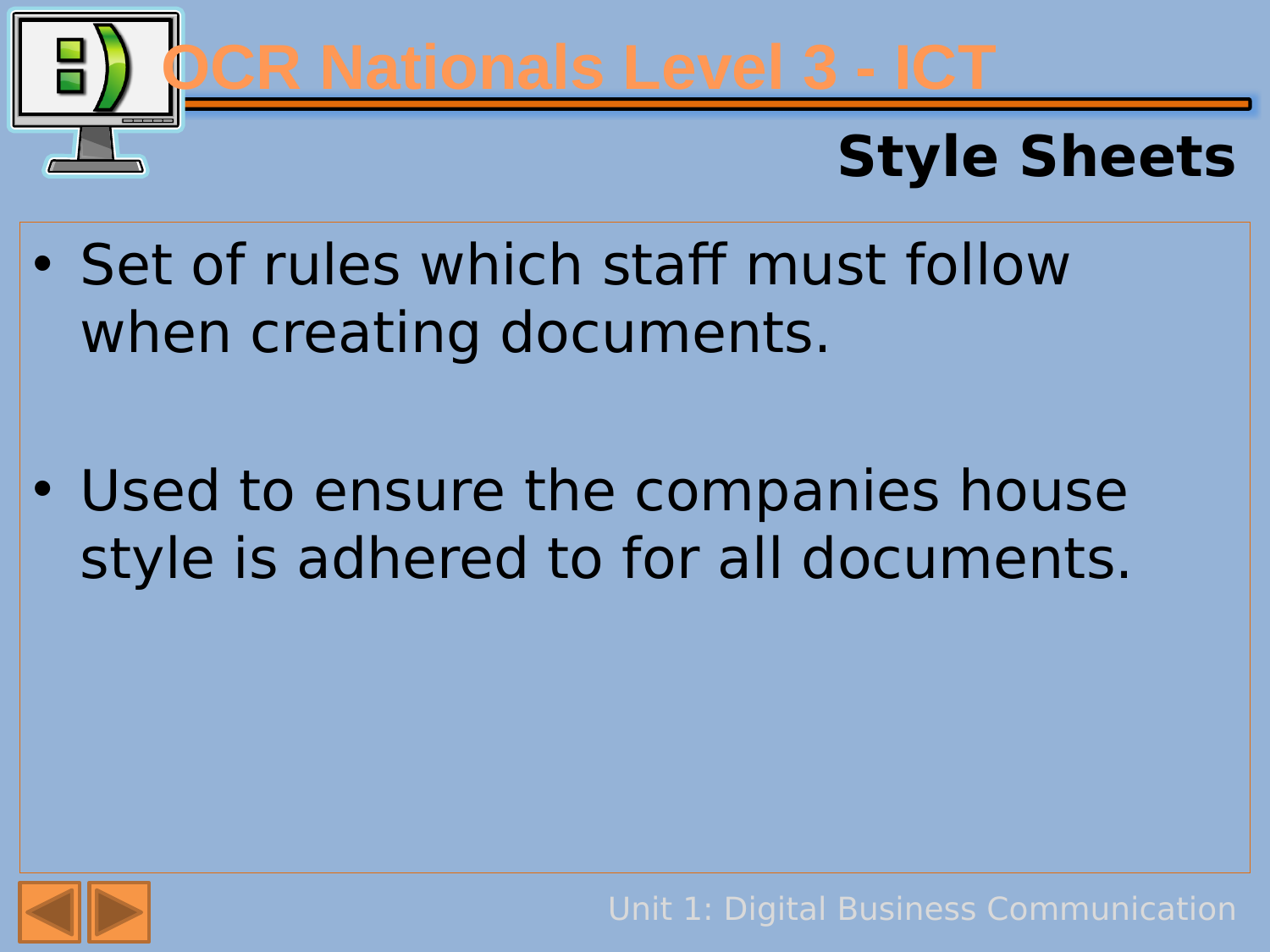

# Style Sheets
Set of rules which staff must follow when creating documents.

Used to ensure the companies house style is adhered to for all documents.